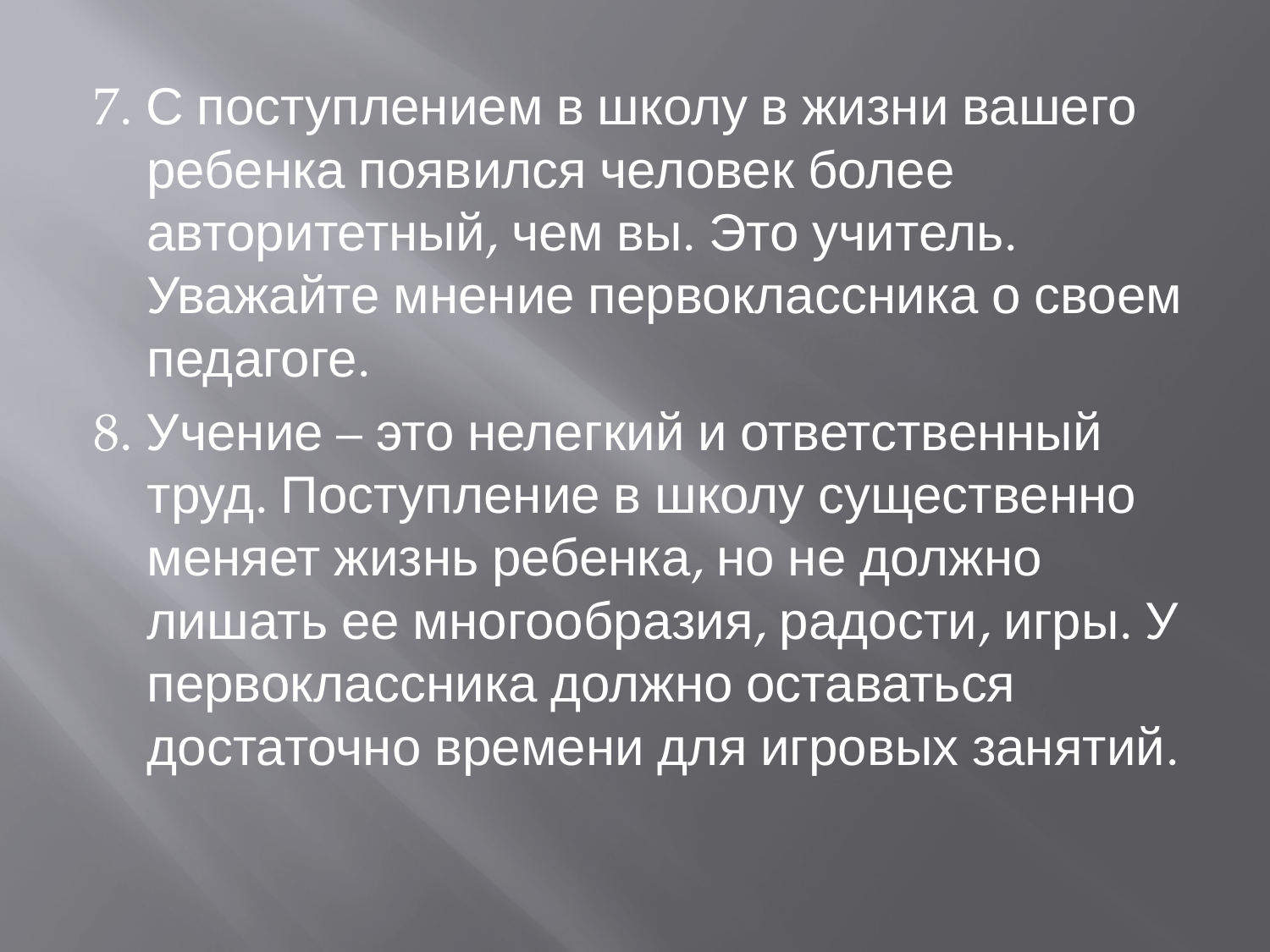

#
7. С поступлением в школу в жизни вашего ребенка появился человек более авторитетный, чем вы. Это учитель. Уважайте мнение первоклассника о своем педагоге.
8. Учение – это нелегкий и ответственный труд. Поступление в школу существенно меняет жизнь ребенка, но не должно лишать ее многообразия, радости, игры. У первоклассника должно оставаться достаточно времени для игровых занятий.